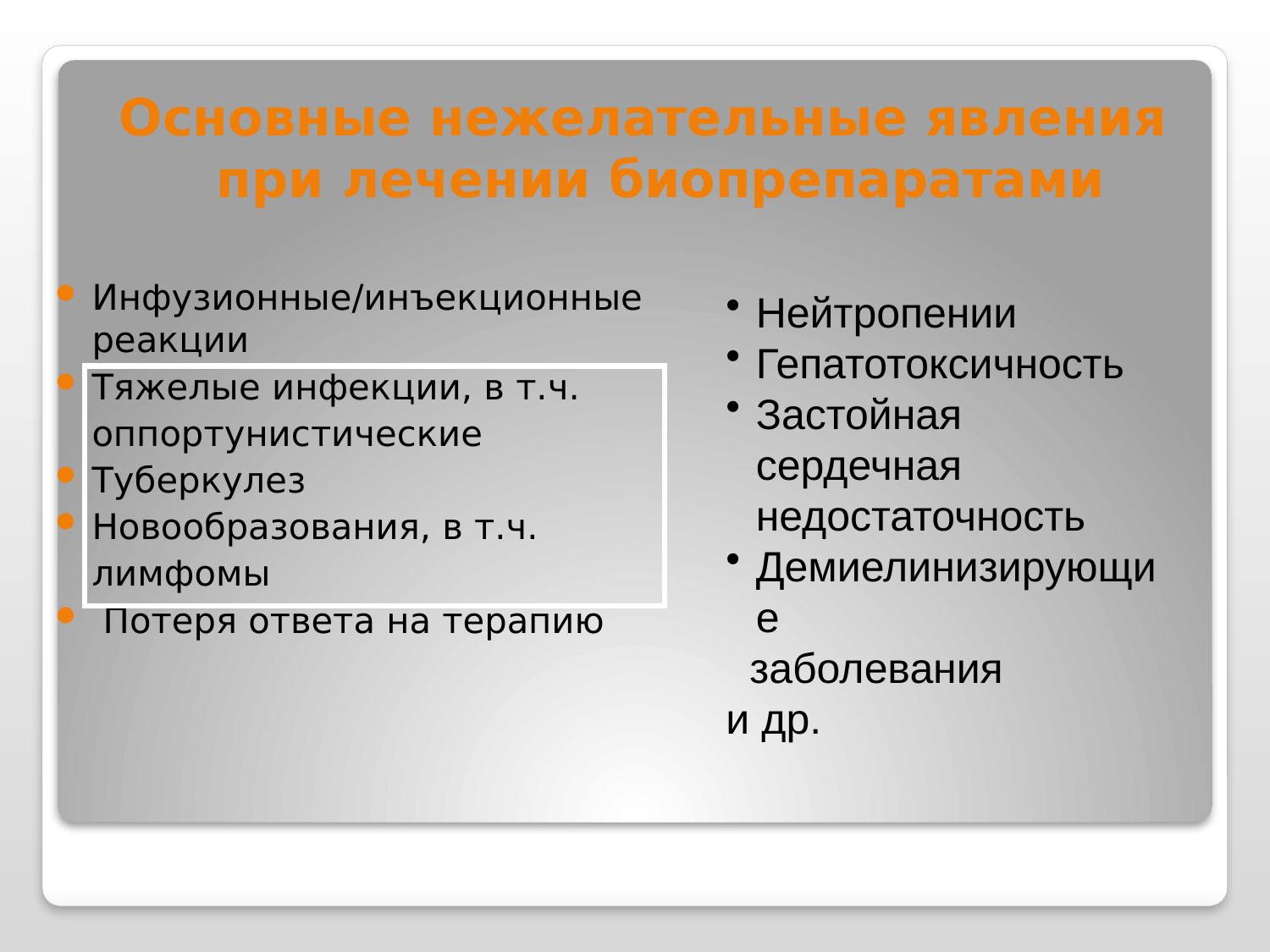

Основные нежелательные явления
 при лечении биопрепаратами

Инфузионные/инъекционные реакции
Тяжелые инфекции, в т.ч.
	оппортунистические
Туберкулез
Новообразования, в т.ч.
	лимфомы
 Потеря ответа на терапию

Нейтропении
Гепатотоксичность
Застойная сердечная недостаточность
Демиелинизирующие
  заболевания
и др.